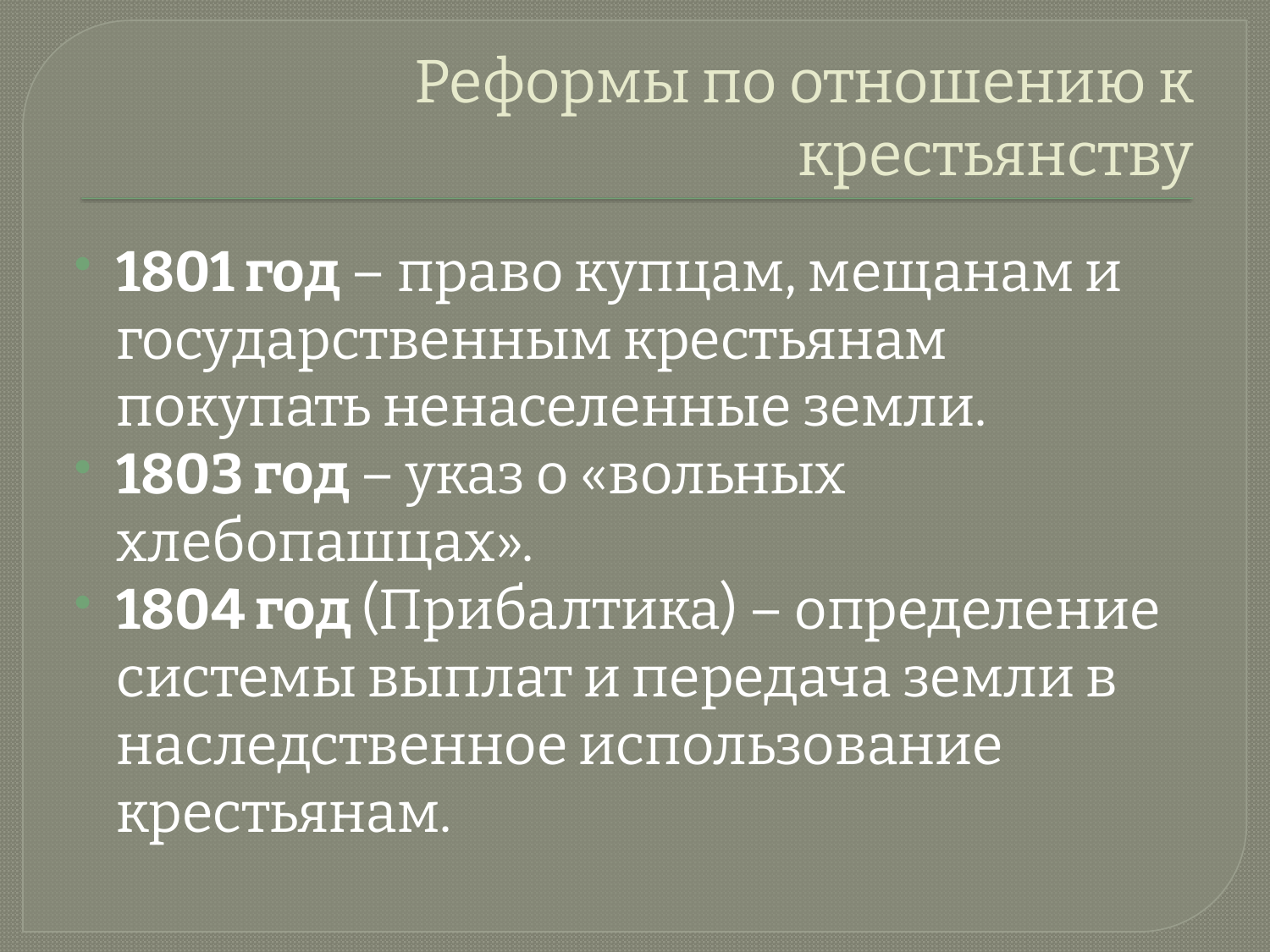

# Реформы по отношению к крестьянству
1801 год – право купцам, мещанам и государственным крестьянам покупать ненаселенные земли.
1803 год – указ о «вольных хлебопашцах».
1804 год (Прибалтика) – определение системы выплат и передача земли в наследственное использование крестьянам.